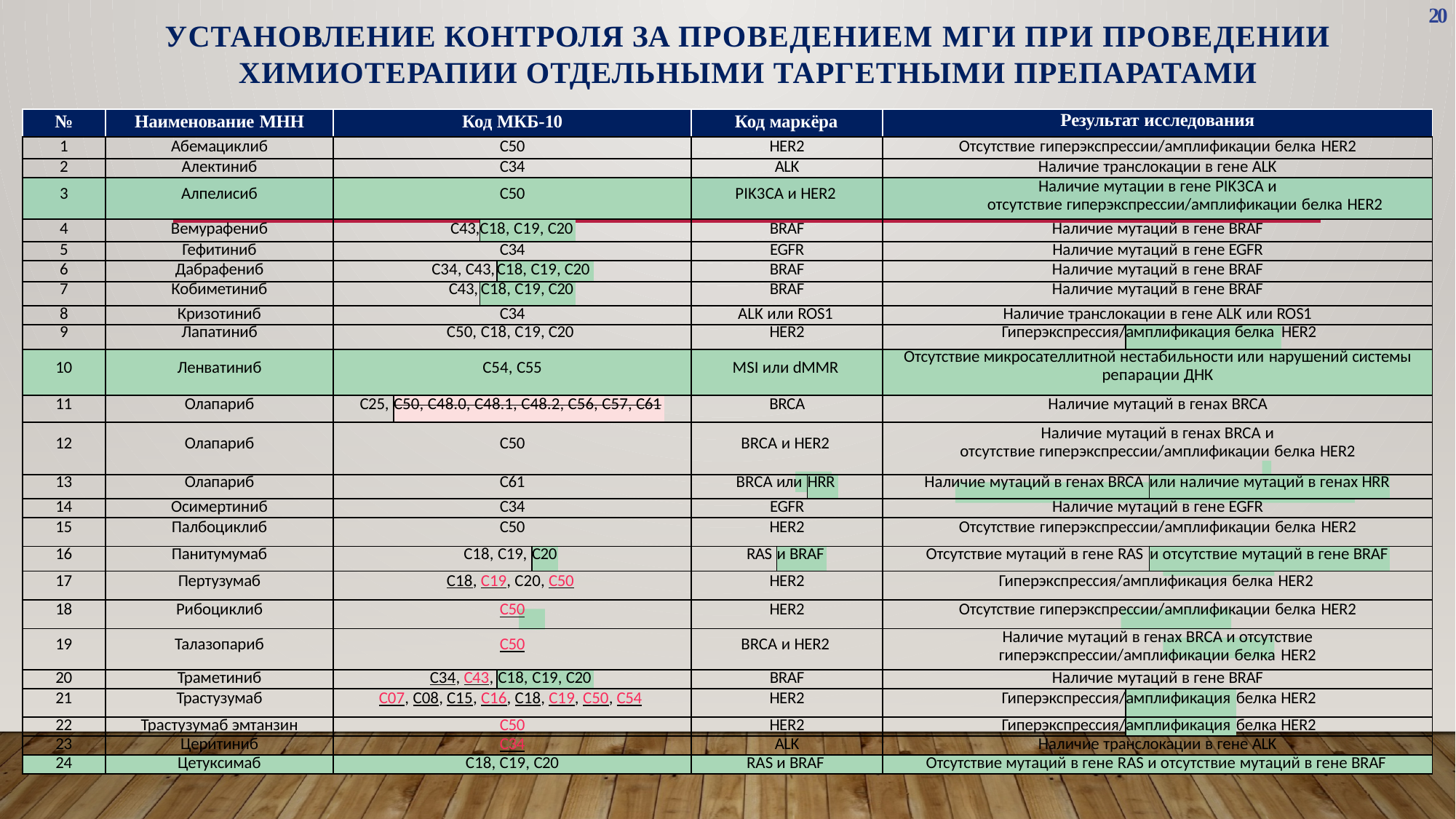

20
# Установление контроля за проведением МГИ при проведении химиотерапии отдельными таргетными препаратами
| № | Наименование МНН | Код МКБ-10 |  |  |  |  |  |  |  |  | Код маркёра |  |  |  |  | Результат исследования |  |  |  |  |  |
| --- | --- | --- | --- | --- | --- | --- | --- | --- | --- | --- | --- | --- | --- | --- | --- | --- | --- | --- | --- | --- | --- |
| 1 | Абемациклиб | C50 |  |  |  |  |  |  |  |  | НЕR2 |  |  |  |  | Отсутствие гиперэкспрессии/амплификации белка HER2 |  |  |  |  |  |
| 2 | Алектиниб | C34 |  |  |  |  |  |  |  |  | ALK |  |  |  |  | Наличие транслокации в гене ALK |  |  |  |  |  |
| 3 | Алпелисиб | С50 |  |  |  |  |  |  |  |  | PIK3CA и НЕR2 |  |  |  |  | Наличие мутации в гене PIK3CA и отсутствие гиперэкспрессии/амплификации белка HER2 |  |  |  |  |  |
| 4 | Вемурафениб | C43, |  | С18, С19, С20 |  |  |  |  |  |  | BRAF |  |  |  |  | Наличие мутаций в гене BRAF |  |  |  |  |  |
| 5 | Гефитиниб | C34 |  |  |  |  |  |  |  |  | EGFR |  |  |  |  | Наличие мутаций в гене EGFR |  |  |  |  |  |
| 6 | Дабрафениб | C34, C43, |  |  | С18, С19, С20 |  |  |  |  |  | BRAF |  |  |  |  | Наличие мутаций в гене BRAF |  |  |  |  |  |
| 7 | Кобиметиниб | C43, |  | С18, С19, С20 |  |  |  |  |  |  | BRAF |  |  |  |  | Наличие мутаций в гене BRAF |  |  |  |  |  |
| 8 | Кризотиниб | C34 |  |  |  |  |  |  |  |  | ALK или ROS1 |  |  |  |  | Наличие транслокации в гене ALK или ROS1 |  |  |  |  |  |
| 9 | Лапатиниб | С50, C18, C19, C20 |  |  |  |  |  |  |  |  | HER2 |  |  |  |  | Гиперэкспрессия/ | амплификация белка |  |  | HER2 |  |
| 10 | Ленватиниб | С54, С55 |  |  |  |  |  |  |  |  | MSI или dMMR |  |  |  |  | Отсутствие микросателлитной нестабильности или нарушений системы репарации ДНК |  |  |  |  |  |
| 11 | Олапариб | C25, | С50, С48.0, С48.1, С48.2, С56, С57, С61 |  |  |  |  |  |  |  | BRCA |  |  |  |  | Наличие мутаций в генах BRCA |  |  |  |  |  |
| 12 | Олапариб | C50 |  |  |  |  |  |  |  |  | BRCA и НЕR2 |  |  |  |  | Наличие мутаций в генах BRCA и отсутствие гиперэкспрессии/амплификации белка HER2 |  |  |  |  |  |
| 13 | Олапариб | С61 |  |  |  |  |  |  |  |  | BRCA или |  | HRR |  |  | Наличие мутаций в генах BRCA |  | или наличие мутаций в генах НRR |  |  |  |
| 14 | Осимертиниб | C34 |  |  |  |  |  |  |  |  | EGFR |  |  |  |  | Наличие мутаций в гене EGFR |  |  |  |  |  |
| 15 | Палбоциклиб | C50 |  |  |  |  |  |  |  |  | HER2 |  |  |  |  | Отсутствие гиперэкспрессии/амплификации белка HER2 |  |  |  |  |  |
| 16 | Панитумумаб | C18, C19, |  |  |  | С20 |  |  |  |  | RAS | и BRAF |  |  |  | Отсутствие мутаций в гене RAS |  | и отсутствие мутаций в гене BRAF |  |  |  |
| 17 | Пертузумаб | C18, C19, C20, C50 |  |  |  |  |  |  |  |  | HER2 |  |  |  |  | Гиперэкспрессия/амплификация белка HER2 |  |  |  |  |  |
| 18 | Рибоциклиб | C50 |  |  |  |  |  |  |  |  | HER2 |  |  |  |  | Отсутствие гиперэкспрессии/амплификации белка HER2 |  |  |  |  |  |
| 19 | Талазопариб | C50 |  |  |  |  |  |  |  |  | BRCA и HER2 |  |  |  |  | Наличие мутаций в генах BRCA и отсутствие гиперэкспрессии/амплификации белка HER2 |  |  |  |  |  |
| 20 | Траметиниб | C34, C43, |  |  | С18, С19, С20 |  |  |  |  |  | BRAF |  |  |  |  | Наличие мутаций в гене BRAF |  |  |  |  |  |
| 21 | Трастузумаб | C07, C08, C15, C16, C18, C19, C50, C54 |  |  |  |  |  |  |  |  | HER2 |  |  |  |  | Гиперэкспрессия/ | амплификация |  | белка HER2 |  |  |
| 22 | Трастузумаб эмтанзин | C50 |  |  |  |  |  |  |  |  | HER2 |  |  |  |  | Гиперэкспрессия/ | амплификация |  | белка HER2 |  |  |
| 23 | Церитиниб | C34 |  |  |  |  |  |  |  |  | ALK |  |  |  |  | Наличие транслокации в гене ALK |  |  |  |  |  |
| 24 | Цетуксимаб | С18, С19, С20 |  |  |  |  |  |  |  |  | RAS и BRAF |  |  |  |  | Отсутствие мутаций в гене RAS и отсутствие мутаций в гене BRAF |  |  |  |  |  |